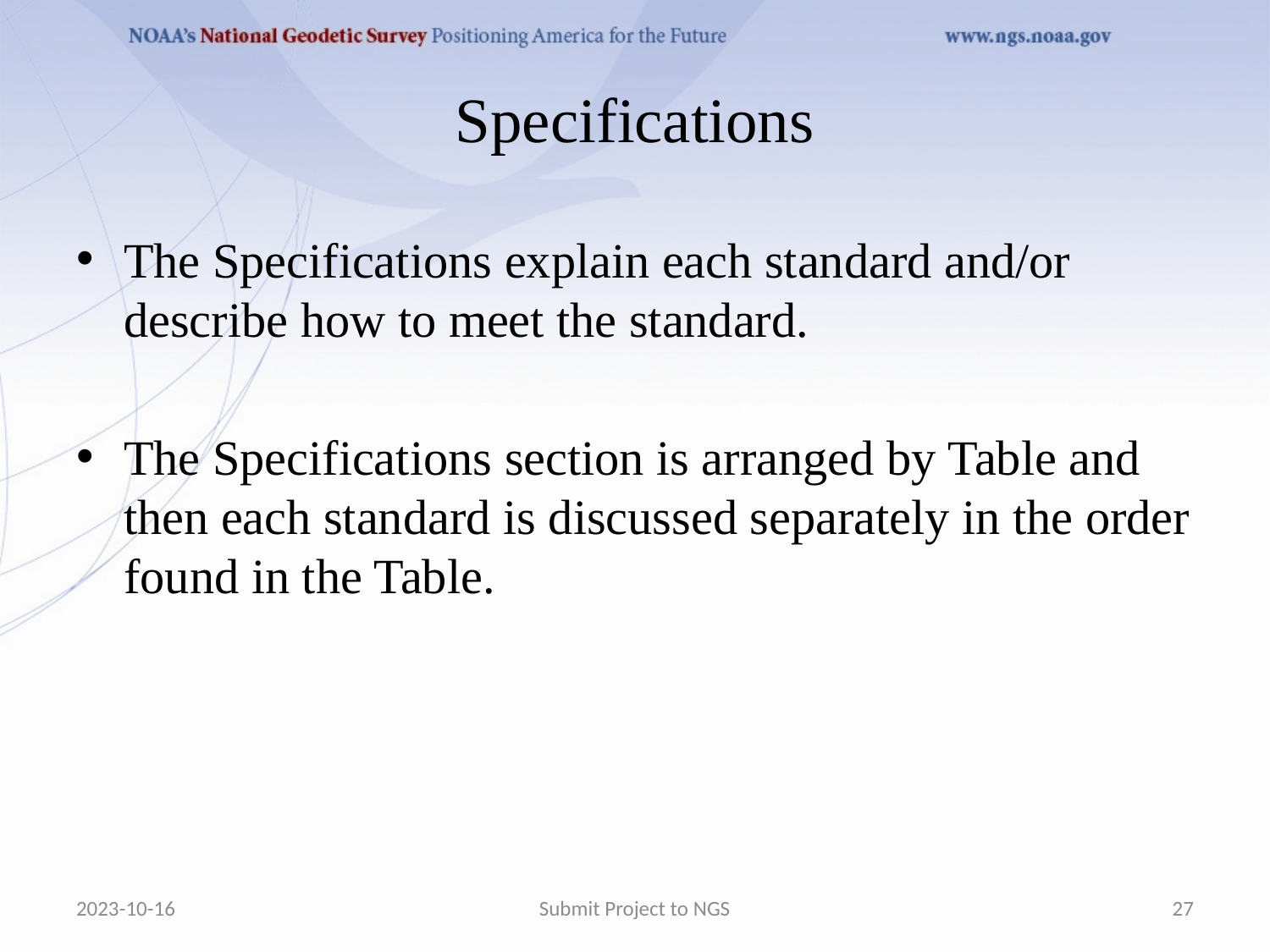

Specifications
The Specifications explain each standard and/or describe how to meet the standard.

The Specifications section is arranged by Table and then each standard is discussed separately in the order found in the Table.

2023-10-16
Submit Project to NGS
27